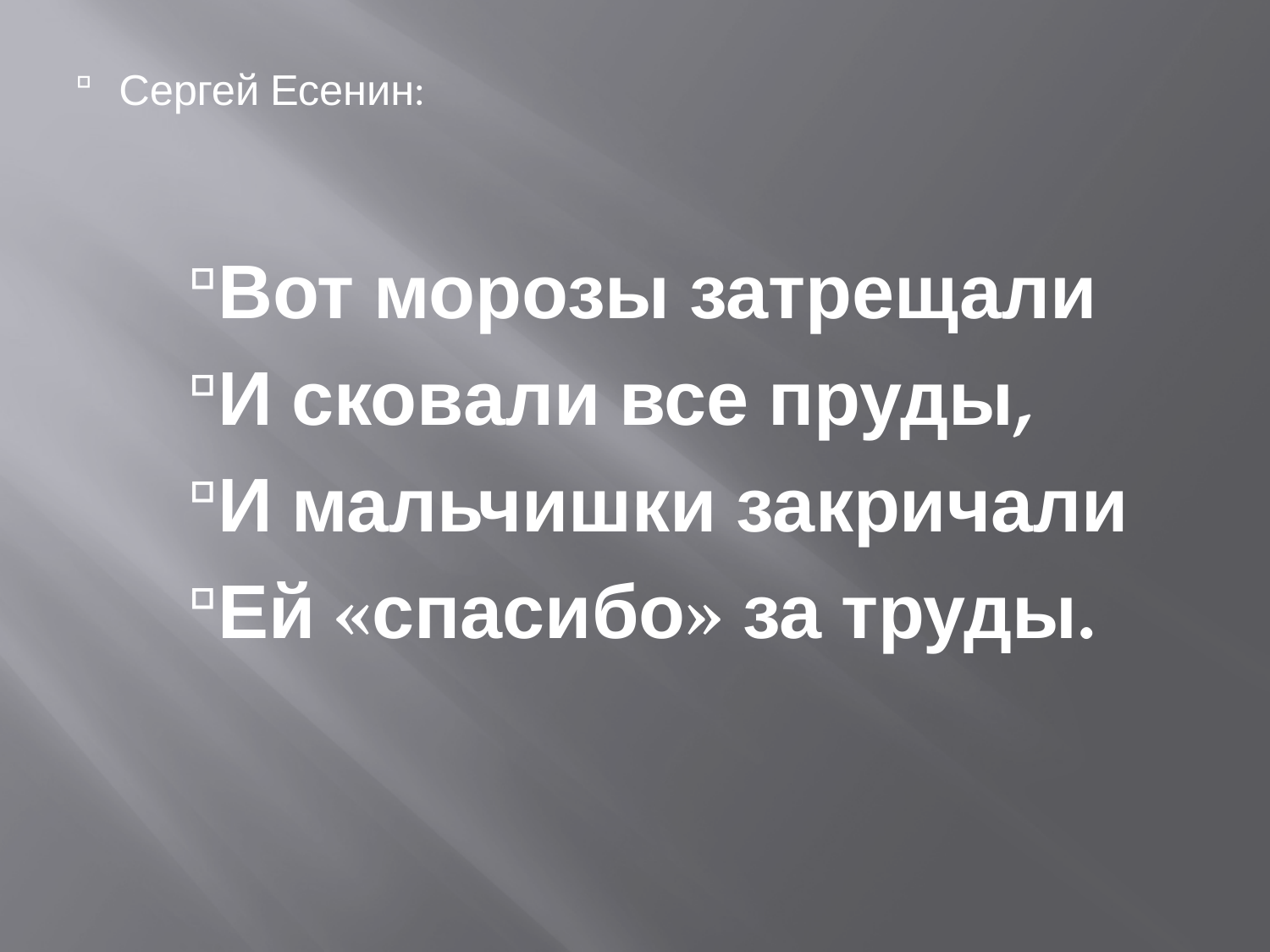

Сергей Есенин:

Вот морозы затрещали
И сковали все пруды,
И мальчишки закричали
Ей «спасибо» за труды.